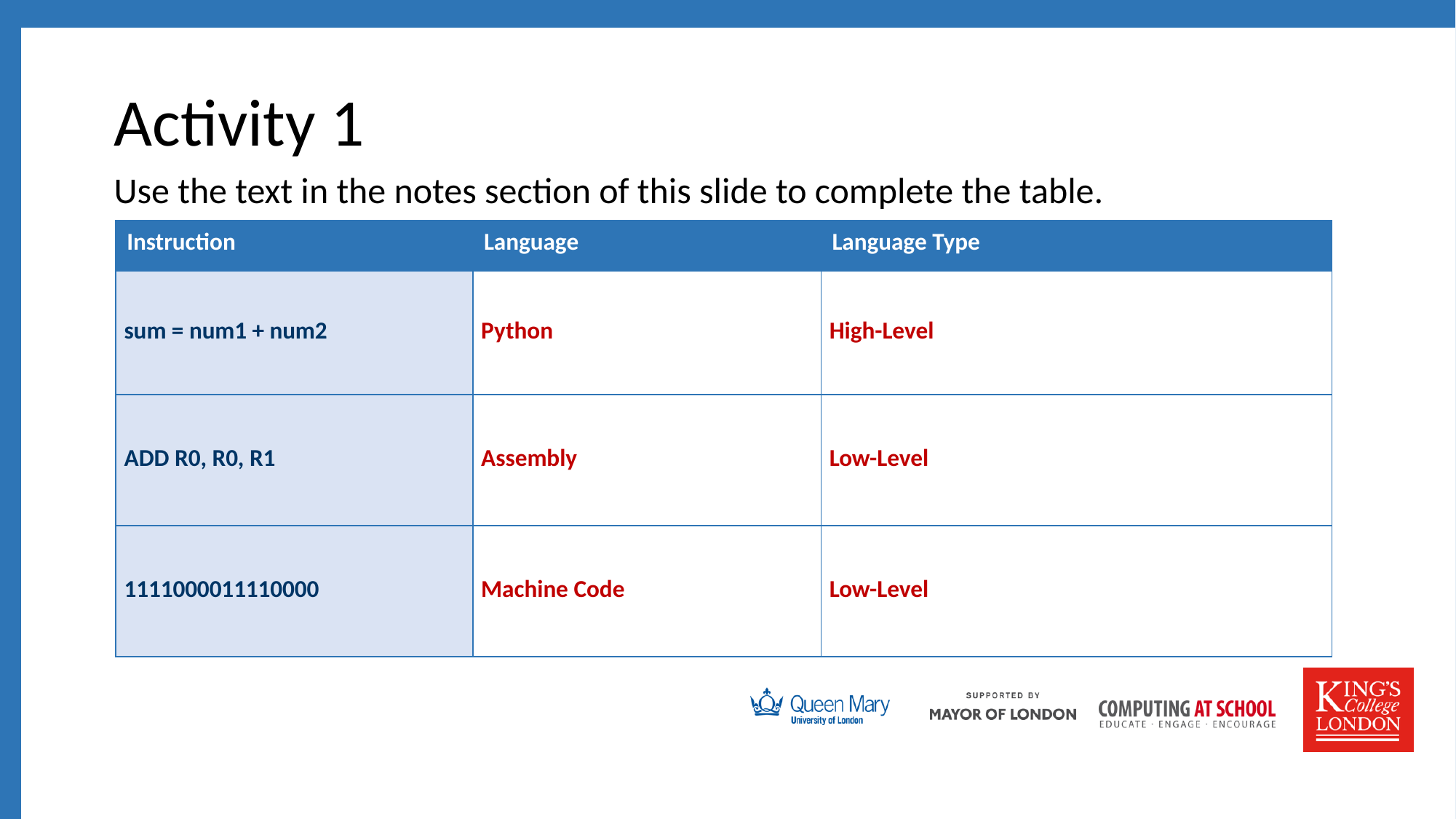

# Activity 1
Use the text in the notes section of this slide to complete the table.
| Instruction | Language | Language Type |
| --- | --- | --- |
| sum = num1 + num2 | Python | High-Level |
| ADD R0, R0, R1 | Assembly | Low-Level |
| 1111000011110000 | Machine Code | Low-Level |